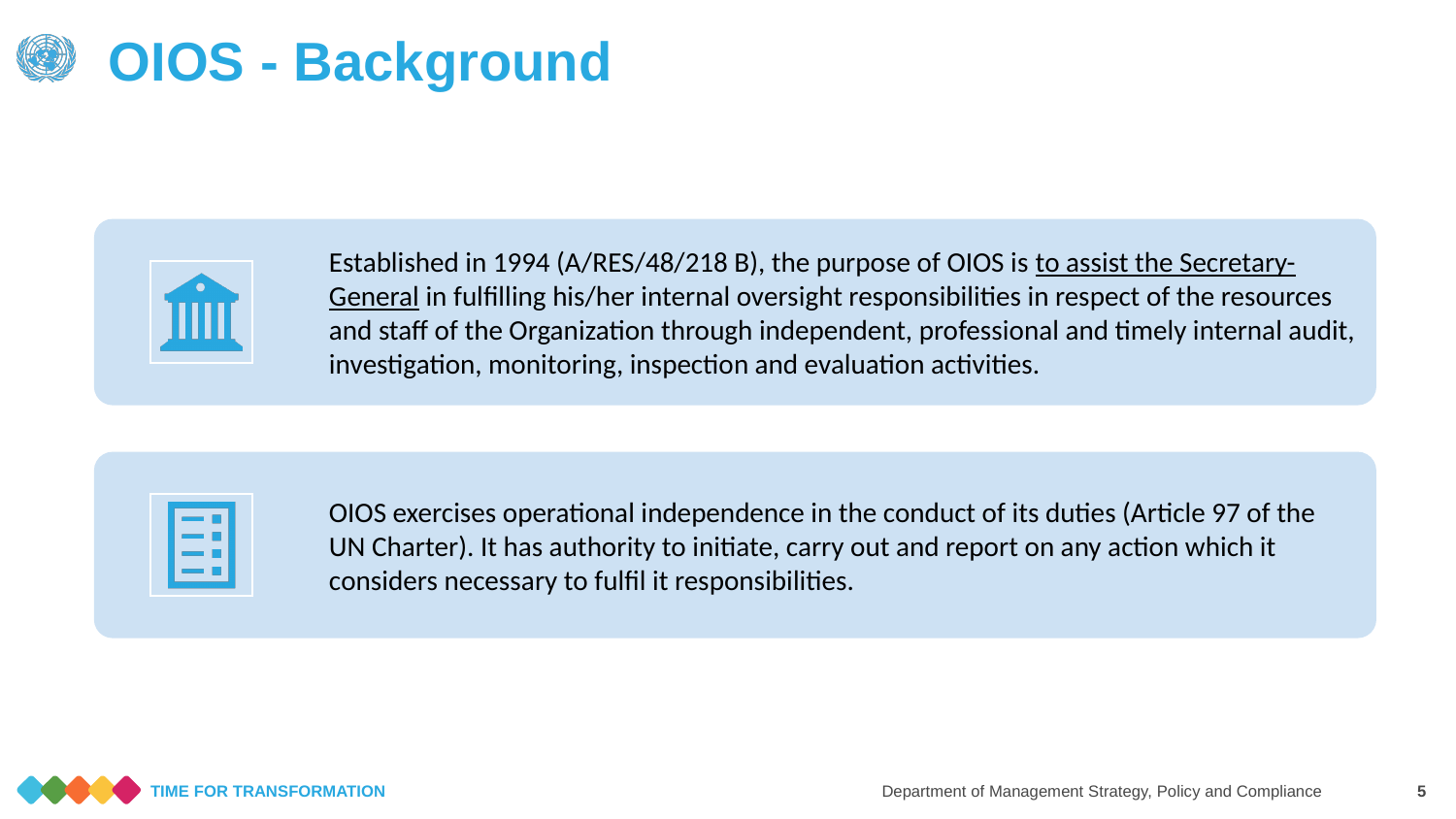

# OIOS - Background
Established in 1994 (A/RES/48/218 B), the purpose of OIOS is to assist the Secretary-General in fulfilling his/her internal oversight responsibilities in respect of the resources and staff of the Organization through independent, professional and timely internal audit, investigation, monitoring, inspection and evaluation activities.
OIOS exercises operational independence in the conduct of its duties (Article 97 of the UN Charter). It has authority to initiate, carry out and report on any action which it considers necessary to fulfil it responsibilities.
Department of Management Strategy, Policy and Compliance
5